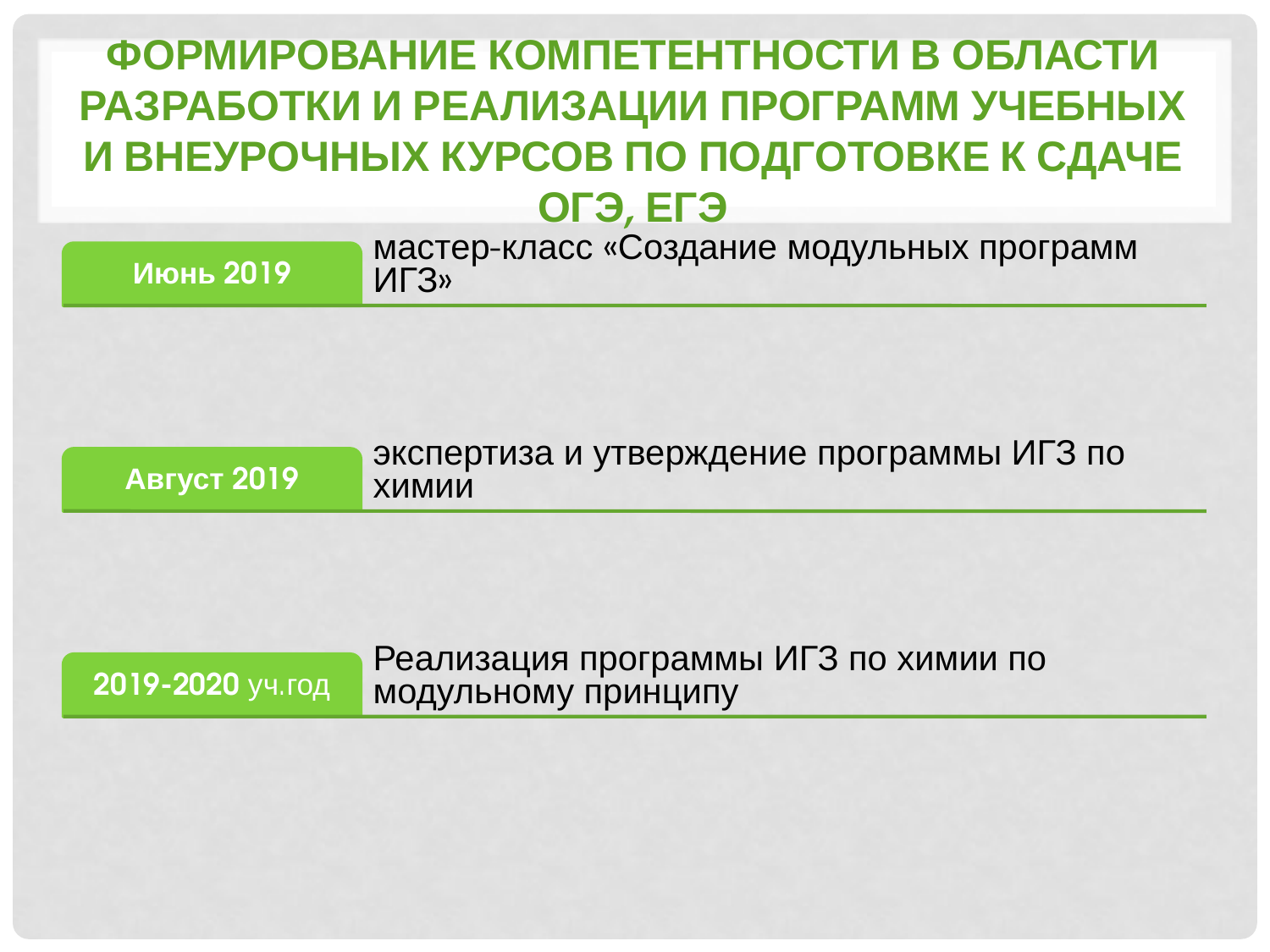

# Формирование компетентности в области разработки и реализации программ учебных и внеурочных курсов по подготовке к сдаче ОГЭ, ЕГЭ
Июнь 2019
мастер-класс «Создание модульных программ ИГЗ»
Август 2019
экспертиза и утверждение программы ИГЗ по химии
2019-2020 уч.год
Реализация программы ИГЗ по химии по модульному принципу